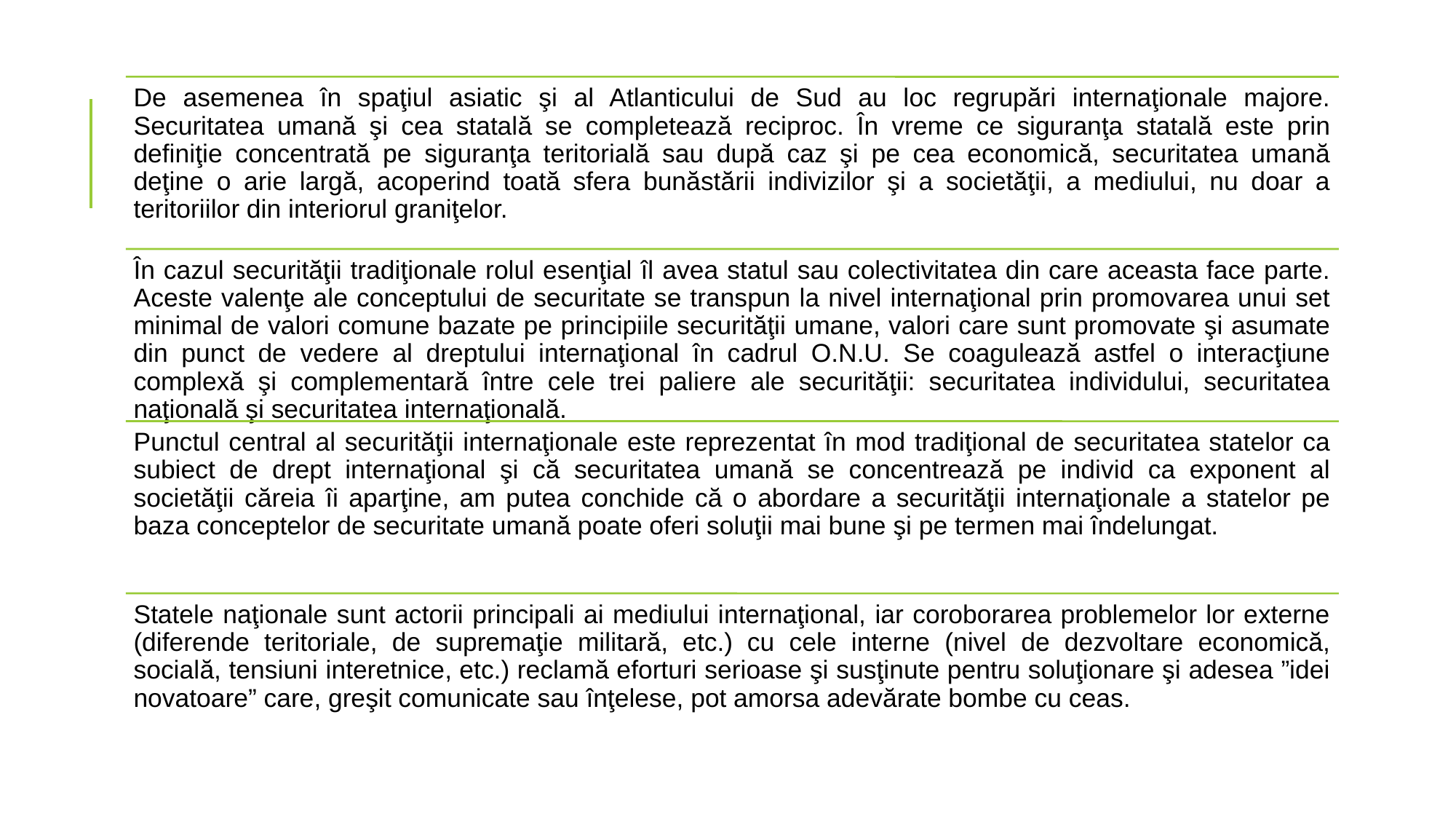

De asemenea în spaţiul asiatic şi al Atlanticului de Sud au loc regrupări internaţionale majore. Securitatea umană şi cea statală se completează reciproc. În vreme ce siguranţa statală este prin definiţie concentrată pe siguranţa teritorială sau după caz şi pe cea economică, securitatea umană deţine o arie largă, acoperind toată sfera bunăstării indivizilor şi a societăţii, a mediului, nu doar a teritoriilor din interiorul graniţelor.
În cazul securităţii tradiţionale rolul esenţial îl avea statul sau colectivitatea din care aceasta face parte. Aceste valenţe ale conceptului de securitate se transpun la nivel internaţional prin promovarea unui set minimal de valori comune bazate pe principiile securităţii umane, valori care sunt promovate şi asumate din punct de vedere al dreptului internaţional în cadrul O.N.U. Se coagulează astfel o interacţiune complexă şi complementară între cele trei paliere ale securităţii: securitatea individului, securitatea naţională şi securitatea internaţională.
Punctul central al securităţii internaţionale este reprezentat în mod tradiţional de securitatea statelor ca subiect de drept internaţional şi că securitatea umană se concentrează pe individ ca exponent al societăţii căreia îi aparţine, am putea conchide că o abordare a securităţii internaţionale a statelor pe baza conceptelor de securitate umană poate oferi soluţii mai bune şi pe termen mai îndelungat.
Statele naţionale sunt actorii principali ai mediului internaţional, iar coroborarea problemelor lor externe (diferende teritoriale, de supremaţie militară, etc.) cu cele interne (nivel de dezvoltare economică, socială, tensiuni interetnice, etc.) reclamă eforturi serioase şi susţinute pentru soluţionare şi adesea ”idei novatoare” care, greşit comunicate sau înţelese, pot amorsa adevărate bombe cu ceas.